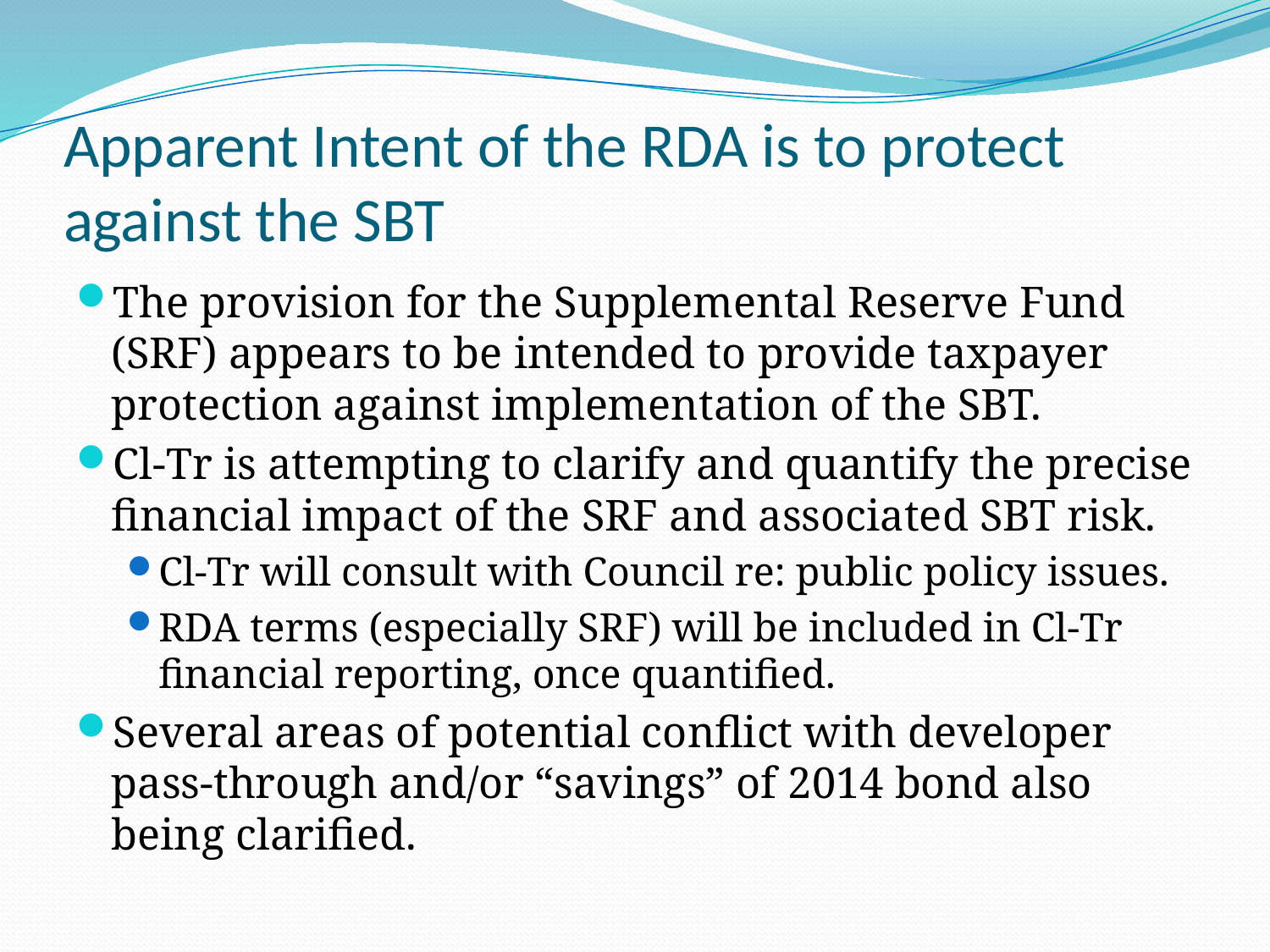

# Apparent Intent of the RDA is to protect against the SBT
The provision for the Supplemental Reserve Fund (SRF) appears to be intended to provide taxpayer protection against implementation of the SBT.
Cl-Tr is attempting to clarify and quantify the precise financial impact of the SRF and associated SBT risk.
Cl-Tr will consult with Council re: public policy issues.
RDA terms (especially SRF) will be included in Cl-Tr financial reporting, once quantified.
Several areas of potential conflict with developer pass-through and/or “savings” of 2014 bond also being clarified.